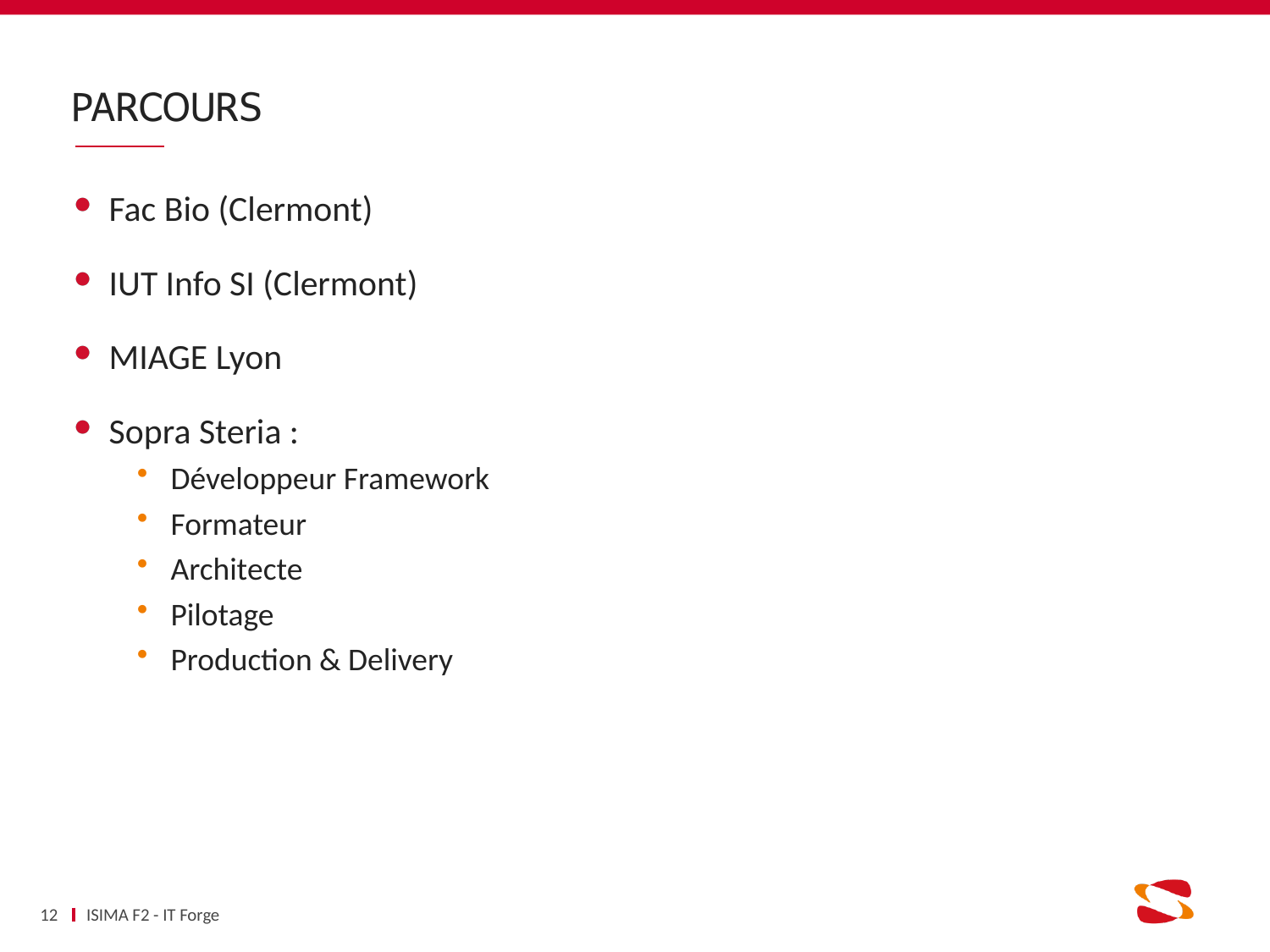

# Parcours
Fac Bio (Clermont)
IUT Info SI (Clermont)
MIAGE Lyon
Sopra Steria :
Développeur Framework
Formateur
Architecte
Pilotage
Production & Delivery

12
ISIMA F2 - IT Forge